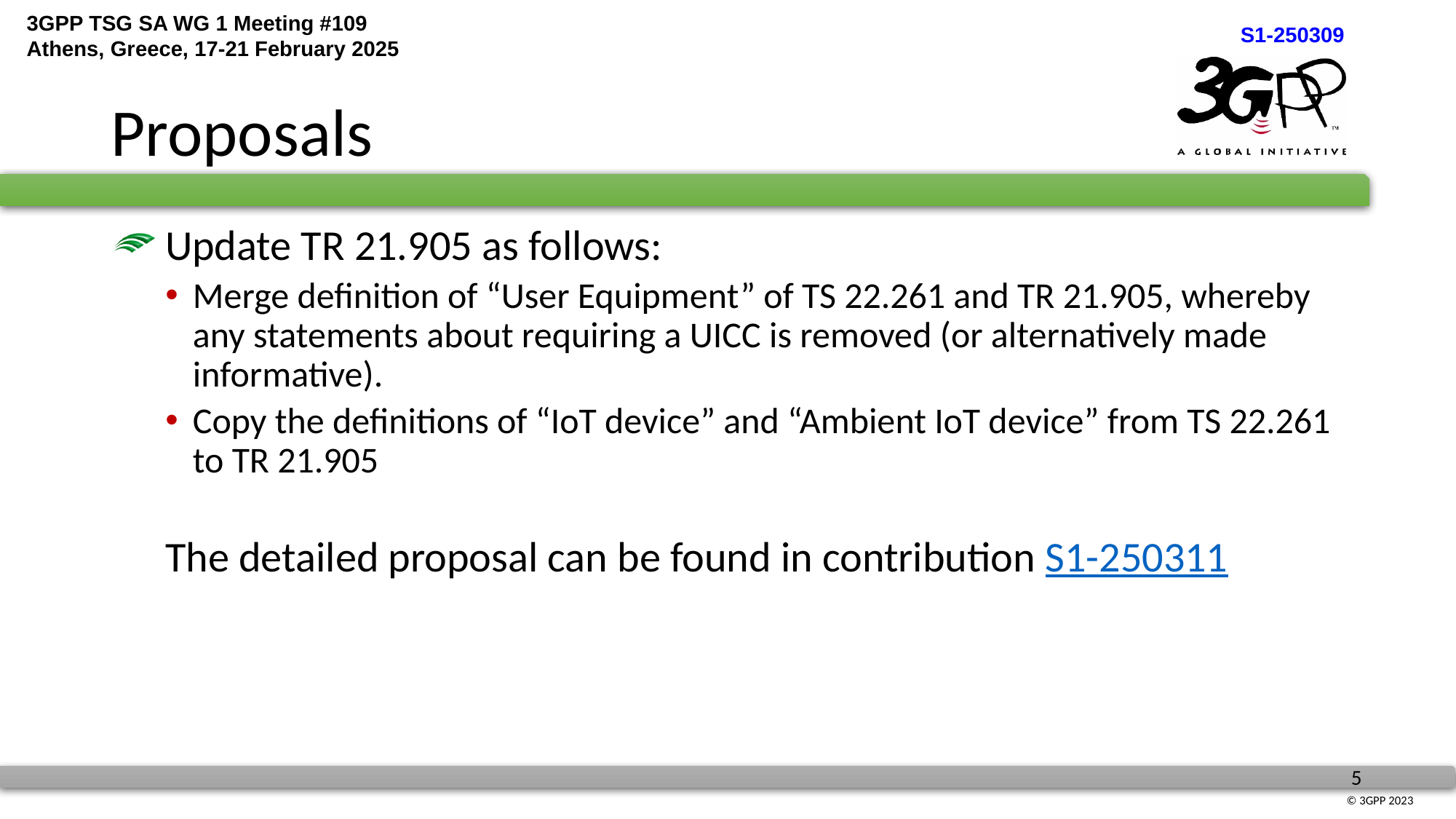

# Proposals
 Update TR 21.905 as follows:
Merge definition of “User Equipment” of TS 22.261 and TR 21.905, whereby any statements about requiring a UICC is removed (or alternatively made informative).
Copy the definitions of “IoT device” and “Ambient IoT device” from TS 22.261 to TR 21.905

The detailed proposal can be found in contribution S1-250311